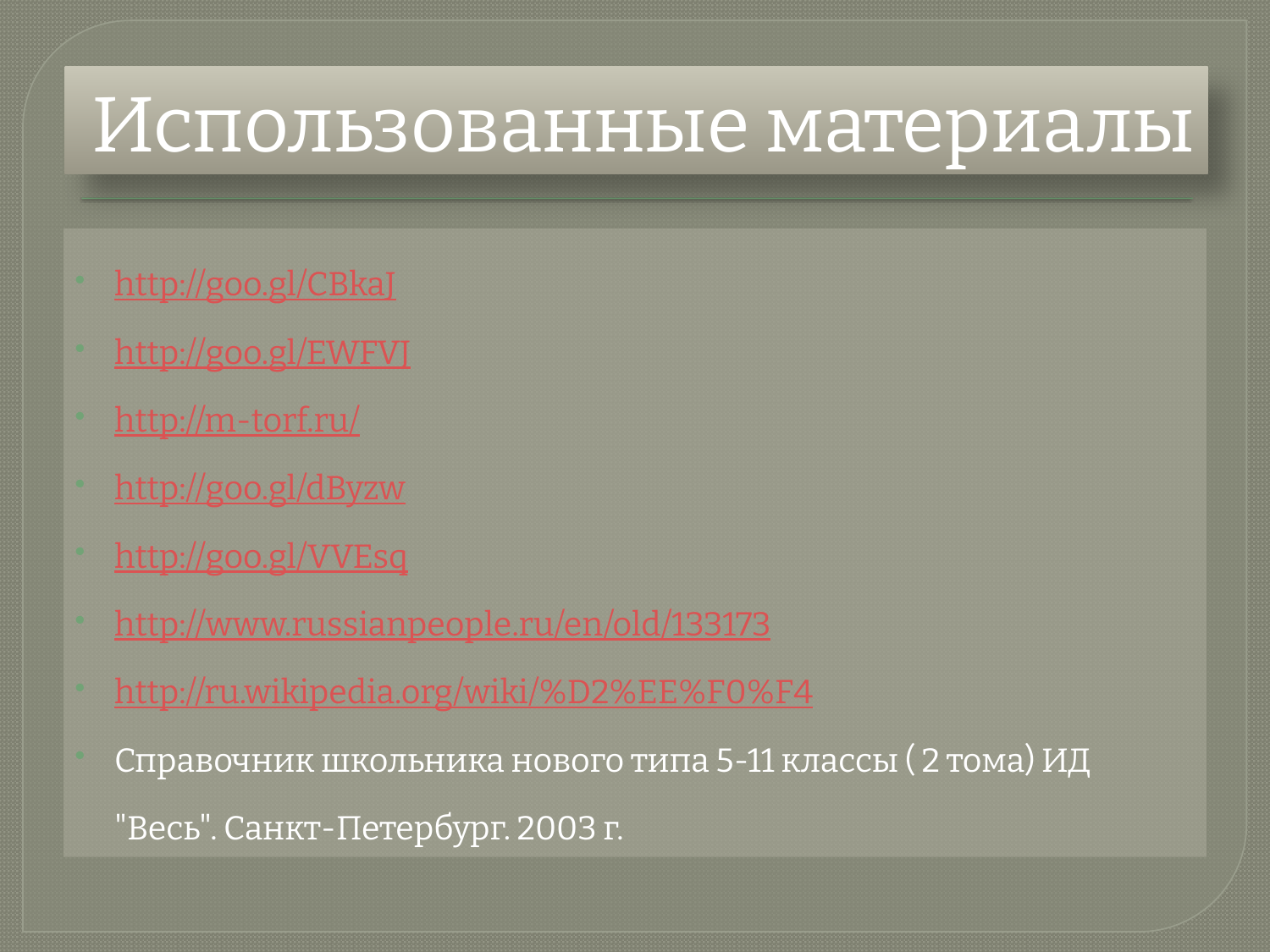

# Использованные материалы
http://goo.gl/CBkaJ
http://goo.gl/EWFVJ
http://m-torf.ru/
http://goo.gl/dByzw
http://goo.gl/VVEsq
http://www.russianpeople.ru/en/old/133173
http://ru.wikipedia.org/wiki/%D2%EE%F0%F4
Справочник школьника нового типа 5-11 классы ( 2 тома) ИД "Весь". Санкт-Петербург. 2003 г.